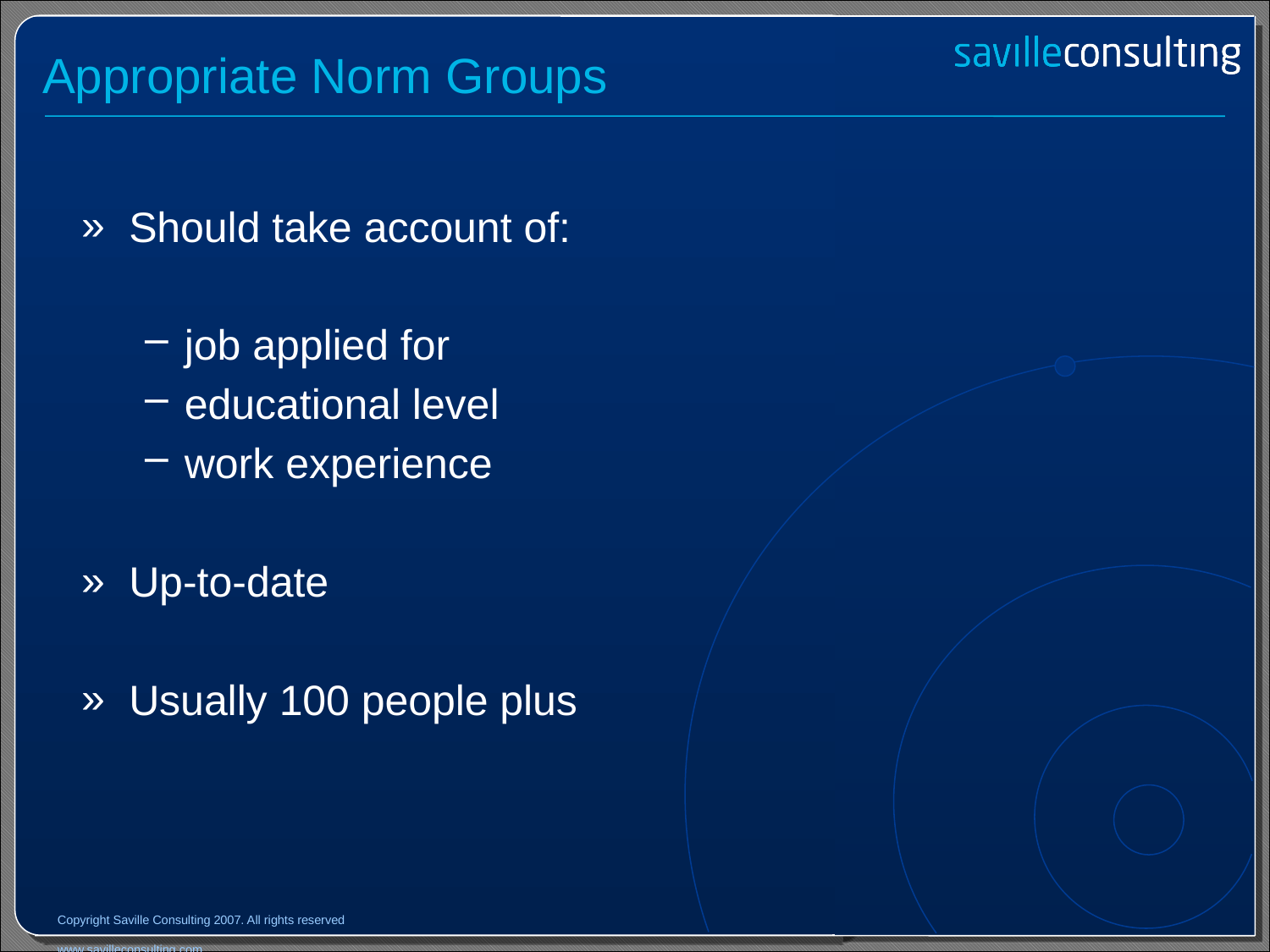

# Appropriate Norm Groups

Should take account of:

job applied for
educational level
work experience

Up-to-date

Usually 100 people plus